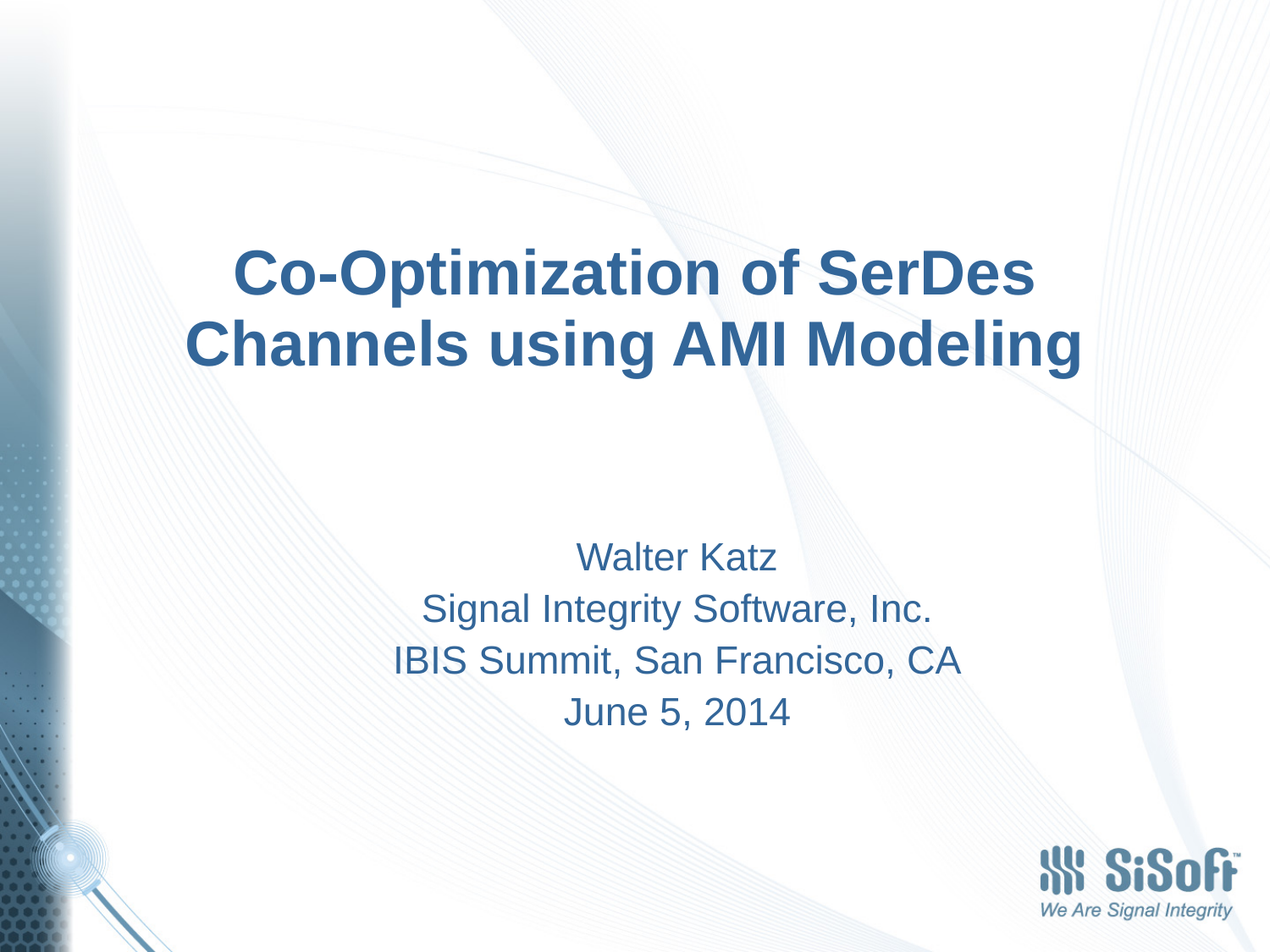

# Co-Optimization of SerDes Channels using AMI Modeling
Walter Katz
Signal Integrity Software, Inc.
IBIS Summit, San Francisco, CA
June 5, 2014